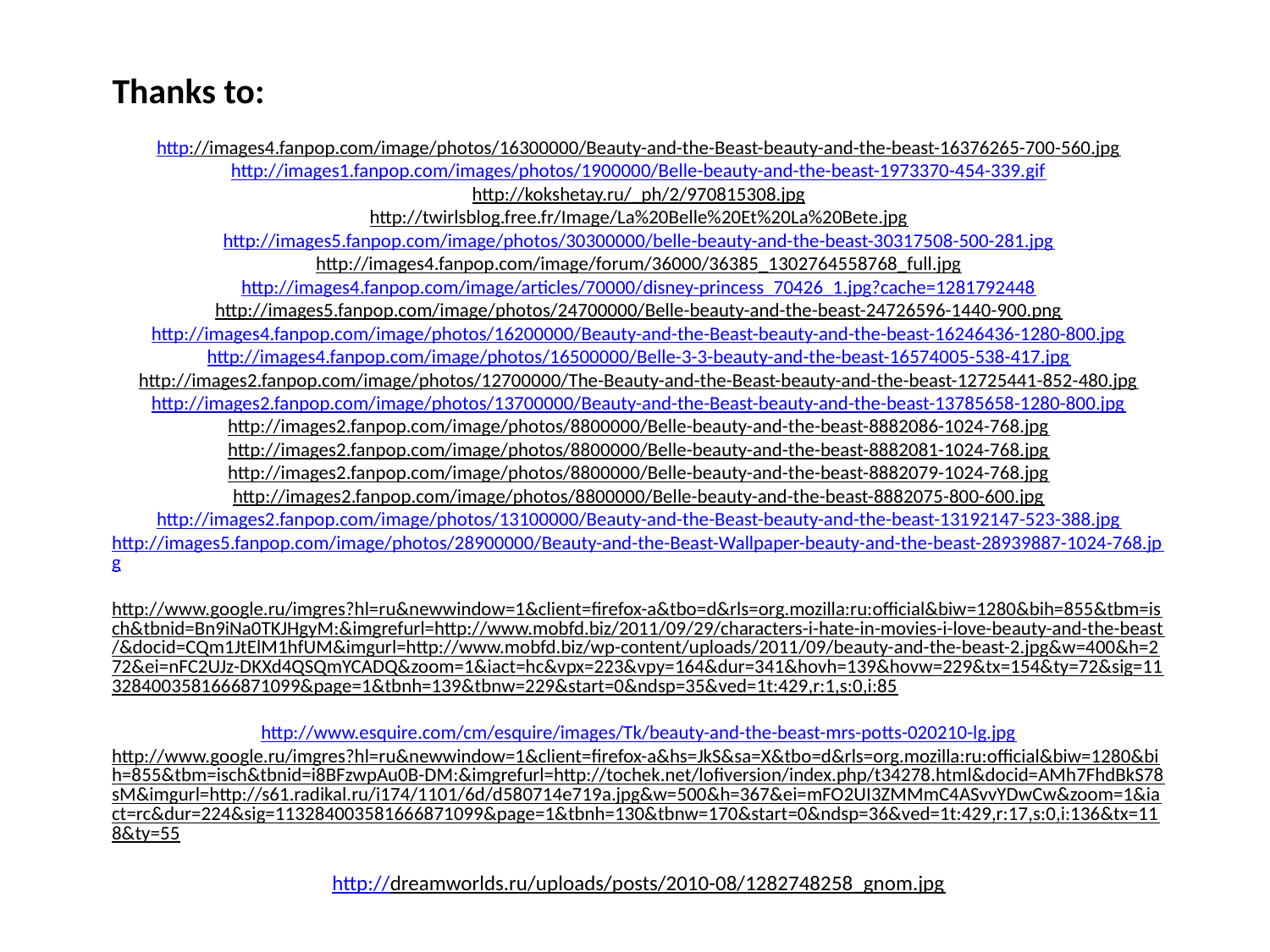

Thanks to:
# http://images4.fanpop.com/image/photos/16300000/Beauty-and-the-Beast-beauty-and-the-beast-16376265-700-560.jpg http://images1.fanpop.com/images/photos/1900000/Belle-beauty-and-the-beast-1973370-454-339.gif http://kokshetay.ru/_ph/2/970815308.jpg http://twirlsblog.free.fr/Image/La%20Belle%20Et%20La%20Bete.jpg http://images5.fanpop.com/image/photos/30300000/belle-beauty-and-the-beast-30317508-500-281.jpg http://images4.fanpop.com/image/forum/36000/36385_1302764558768_full.jpg http://images4.fanpop.com/image/articles/70000/disney-princess_70426_1.jpg?cache=1281792448 http://images5.fanpop.com/image/photos/24700000/Belle-beauty-and-the-beast-24726596-1440-900.png http://images4.fanpop.com/image/photos/16200000/Beauty-and-the-Beast-beauty-and-the-beast-16246436-1280-800.jpg http://images4.fanpop.com/image/photos/16500000/Belle-3-3-beauty-and-the-beast-16574005-538-417.jpg http://images2.fanpop.com/image/photos/12700000/The-Beauty-and-the-Beast-beauty-and-the-beast-12725441-852-480.jpg http://images2.fanpop.com/image/photos/13700000/Beauty-and-the-Beast-beauty-and-the-beast-13785658-1280-800.jpg http://images2.fanpop.com/image/photos/8800000/Belle-beauty-and-the-beast-8882086-1024-768.jpg http://images2.fanpop.com/image/photos/8800000/Belle-beauty-and-the-beast-8882081-1024-768.jpg http://images2.fanpop.com/image/photos/8800000/Belle-beauty-and-the-beast-8882079-1024-768.jpg http://images2.fanpop.com/image/photos/8800000/Belle-beauty-and-the-beast-8882075-800-600.jpg http://images2.fanpop.com/image/photos/13100000/Beauty-and-the-Beast-beauty-and-the-beast-13192147-523-388.jpg http://images5.fanpop.com/image/photos/28900000/Beauty-and-the-Beast-Wallpaper-beauty-and-the-beast-28939887-1024-768.jpg http://www.google.ru/imgres?hl=ru&newwindow=1&client=firefox-a&tbo=d&rls=org.mozilla:ru:official&biw=1280&bih=855&tbm=isch&tbnid=Bn9iNa0TKJHgyM:&imgrefurl=http://www.mobfd.biz/2011/09/29/characters-i-hate-in-movies-i-love-beauty-and-the-beast/&docid=CQm1JtElM1hfUM&imgurl=http://www.mobfd.biz/wp-content/uploads/2011/09/beauty-and-the-beast-2.jpg&w=400&h=272&ei=nFC2UJz-DKXd4QSQmYCADQ&zoom=1&iact=hc&vpx=223&vpy=164&dur=341&hovh=139&hovw=229&tx=154&ty=72&sig=113284003581666871099&page=1&tbnh=139&tbnw=229&start=0&ndsp=35&ved=1t:429,r:1,s:0,i:85 http://www.esquire.com/cm/esquire/images/Tk/beauty-and-the-beast-mrs-potts-020210-lg.jpg http://www.google.ru/imgres?hl=ru&newwindow=1&client=firefox-a&hs=JkS&sa=X&tbo=d&rls=org.mozilla:ru:official&biw=1280&bih=855&tbm=isch&tbnid=i8BFzwpAu0B-DM:&imgrefurl=http://tochek.net/lofiversion/index.php/t34278.html&docid=AMh7FhdBkS78sM&imgurl=http://s61.radikal.ru/i174/1101/6d/d580714e719a.jpg&w=500&h=367&ei=mFO2UI3ZMMmC4ASvvYDwCw&zoom=1&iact=rc&dur=224&sig=113284003581666871099&page=1&tbnh=130&tbnw=170&start=0&ndsp=36&ved=1t:429,r:17,s:0,i:136&tx=118&ty=55 http://dreamworlds.ru/uploads/posts/2010-08/1282748258_gnom.jpg